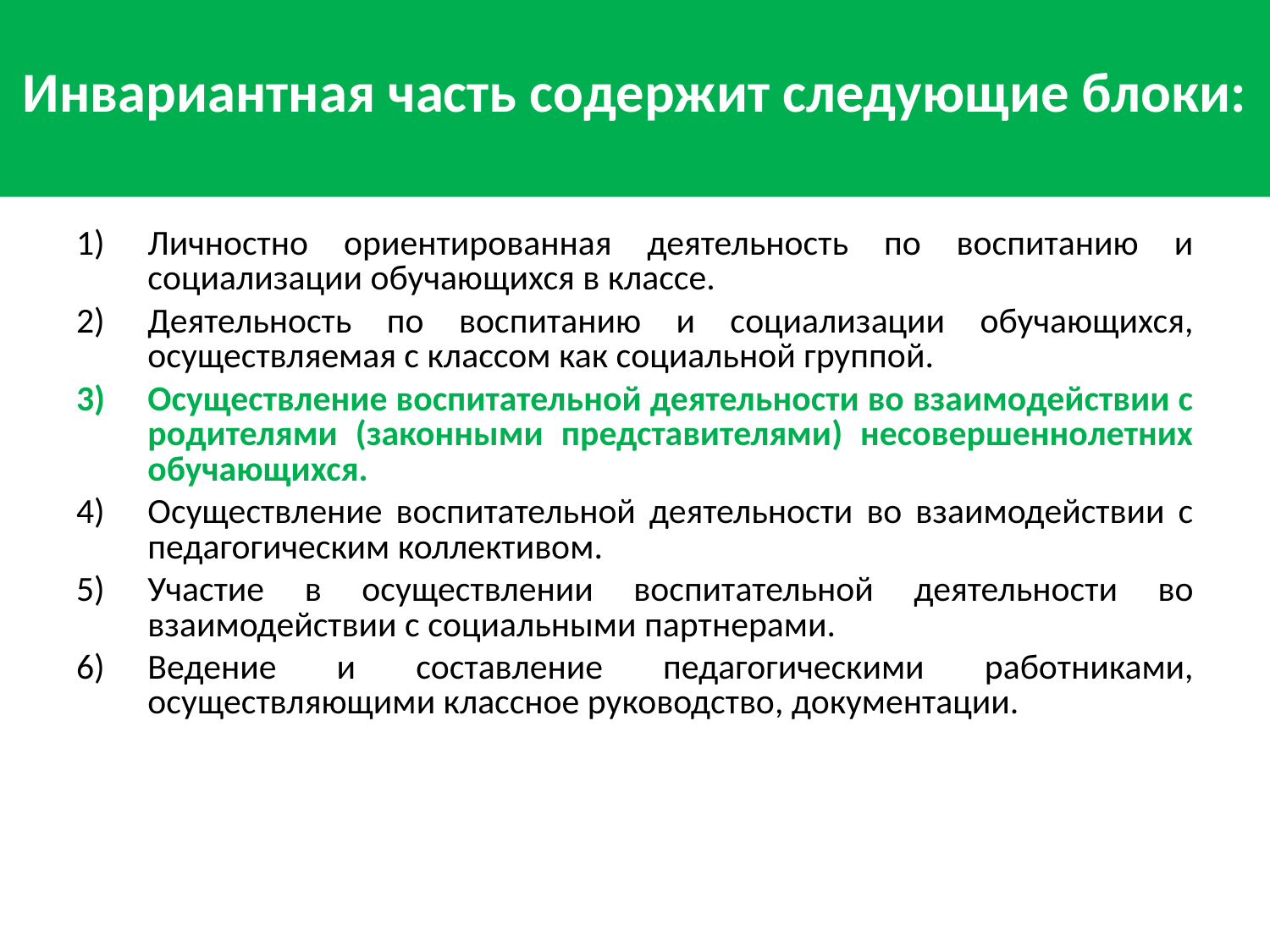

# Инвариантная часть содержит следующие блоки:
Личностно ориентированная деятельность по воспитанию и социализации обучающихся в классе.
Деятельность по воспитанию и социализации обучающихся, осуществляемая с классом как социальной группой.
Осуществление воспитательной деятельности во взаимодействии с родителями (законными представителями) несовершеннолетних обучающихся.
Осуществление воспитательной деятельности во взаимодействии с педагогическим коллективом.
Участие в осуществлении воспитательной деятельности во взаимодействии с социальными партнерами.
Ведение и составление педагогическими работниками, осуществляющими классное руководство, документации.